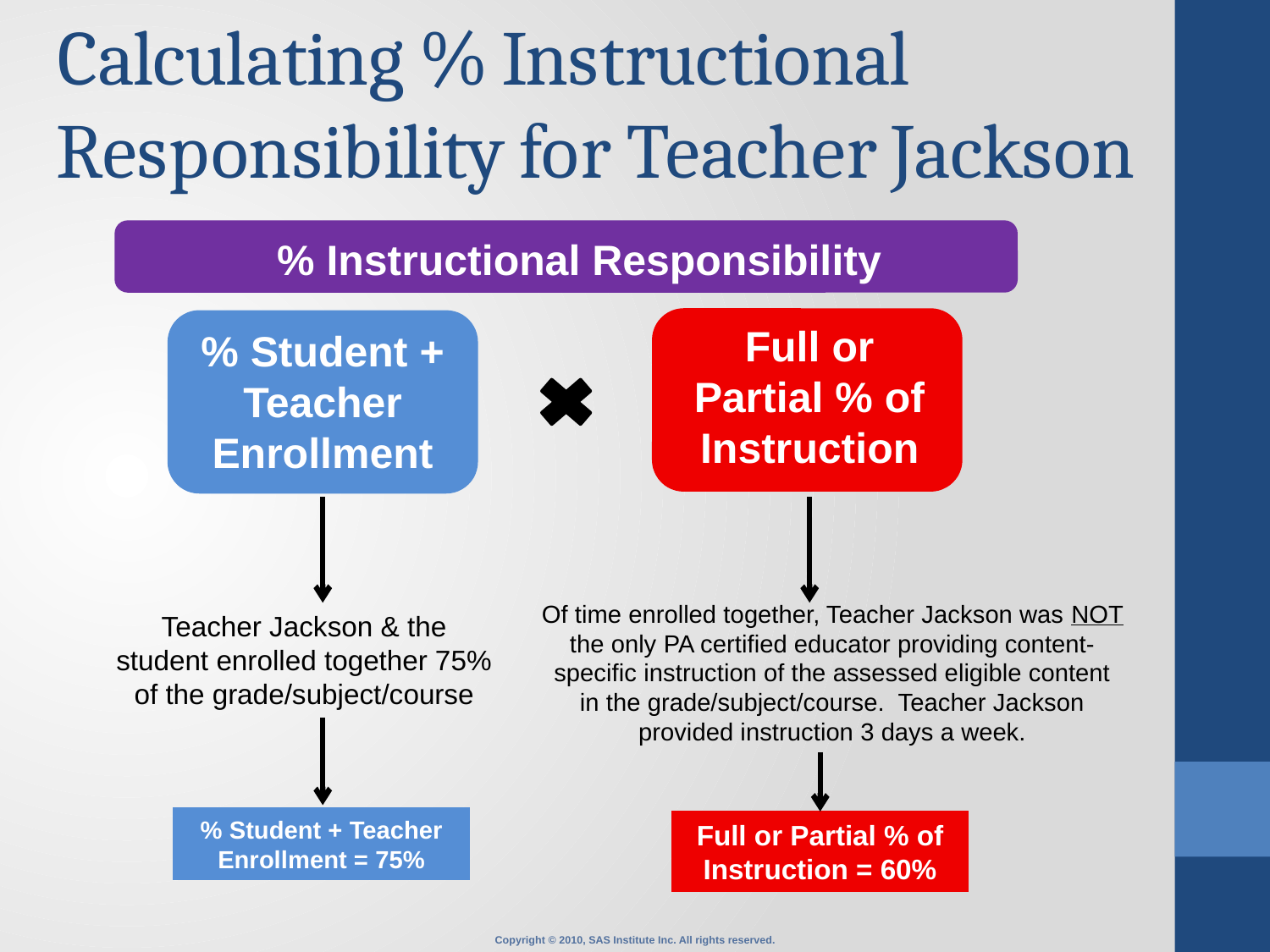

# Calculating % Instructional Responsibility for Teacher Jackson

% Instructional Responsibility

Full or Partial % of Instruction
% Student + Teacher Enrollment

Of time enrolled together, Teacher Jackson was NOT
the only PA certified educator providing content-specific instruction of the assessed eligible content in the grade/subject/course.  Teacher Jackson provided instruction 3 days a week.
Teacher Jackson & the student enrolled together 75% of the grade/subject/course
% Student + Teacher Enrollment = 75%
Full or Partial % of Instruction = 60%